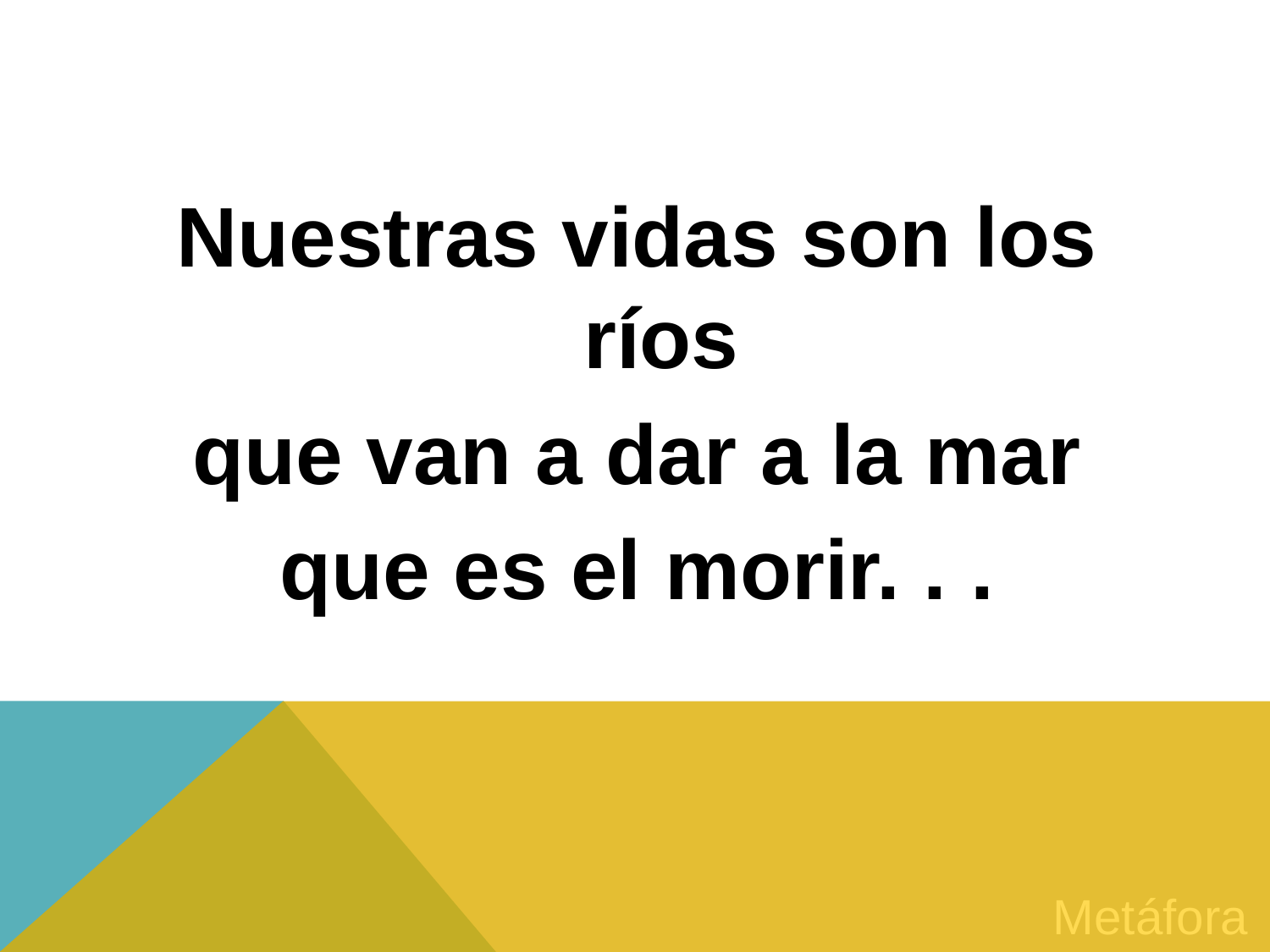

Nuestras vidas son los ríos
que van a dar a la mar
que es el morir. . .
Metáfora